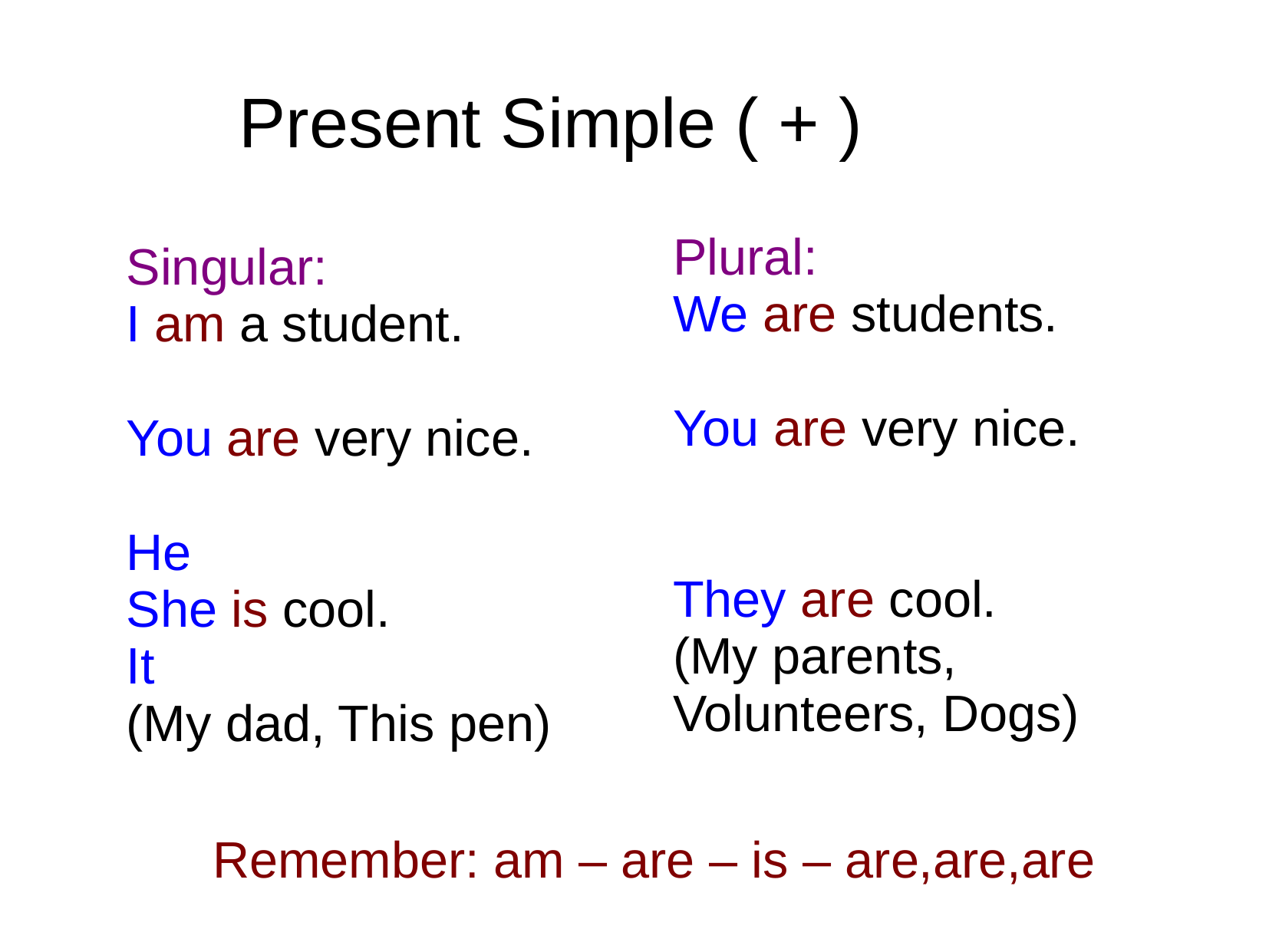

# Present Simple ( + )
Plural:
We are students.

You are very nice.

They are cool.
(My parents, Volunteers, Dogs)
Singular:
I am a student.

You are very nice.

He
She is cool.
It
(My dad, This pen)
Remember: am – are – is – are,are,are